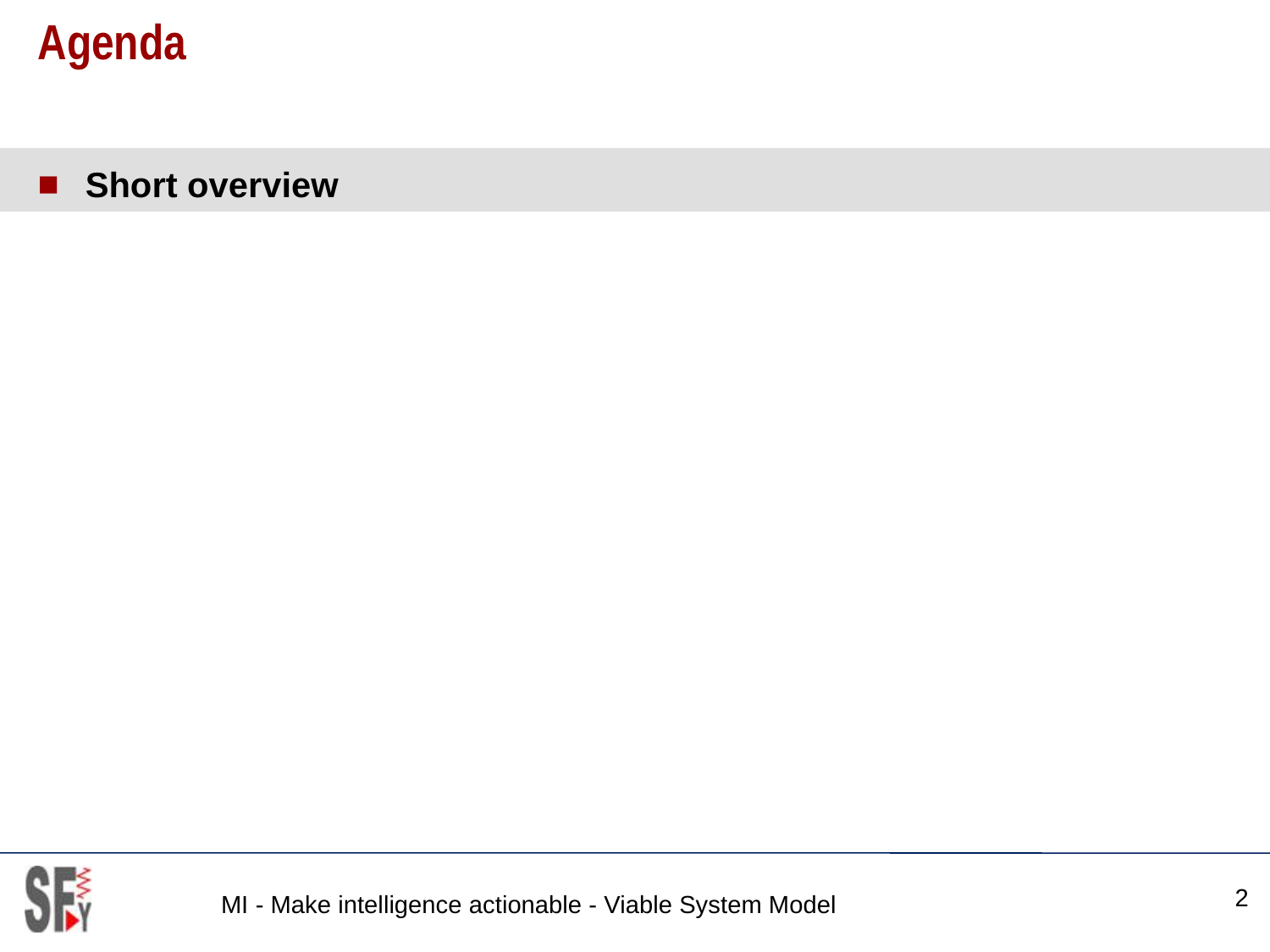

# Agenda

Short overview
2
MI - Make intelligence actionable - Viable System Model